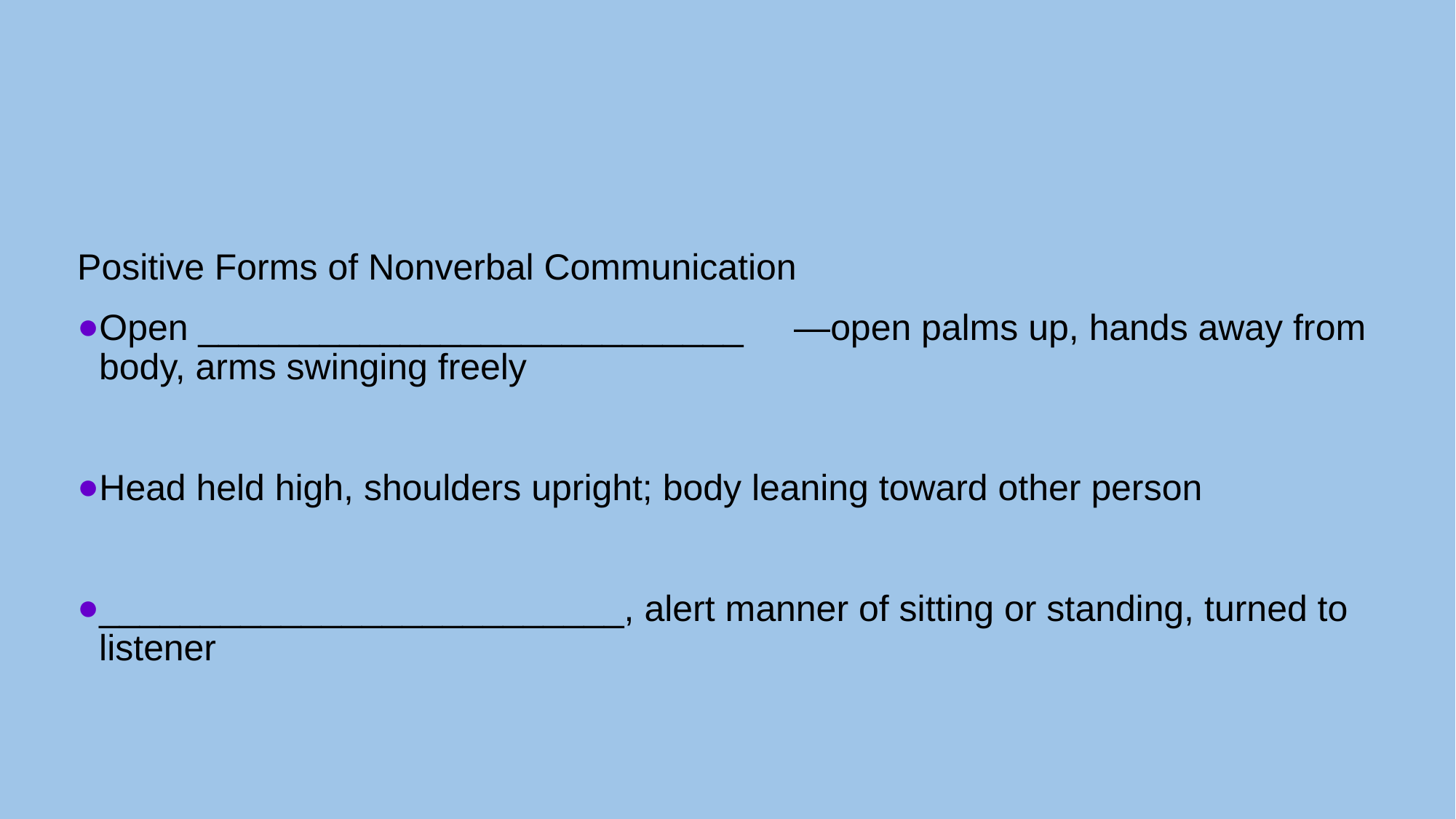

Positive Forms of Nonverbal Communication
Open ___________________________     —open palms up, hands away from body, arms swinging freely

Head held high, shoulders upright; body leaning toward other person

__________________________, alert manner of sitting or standing, turned to listener